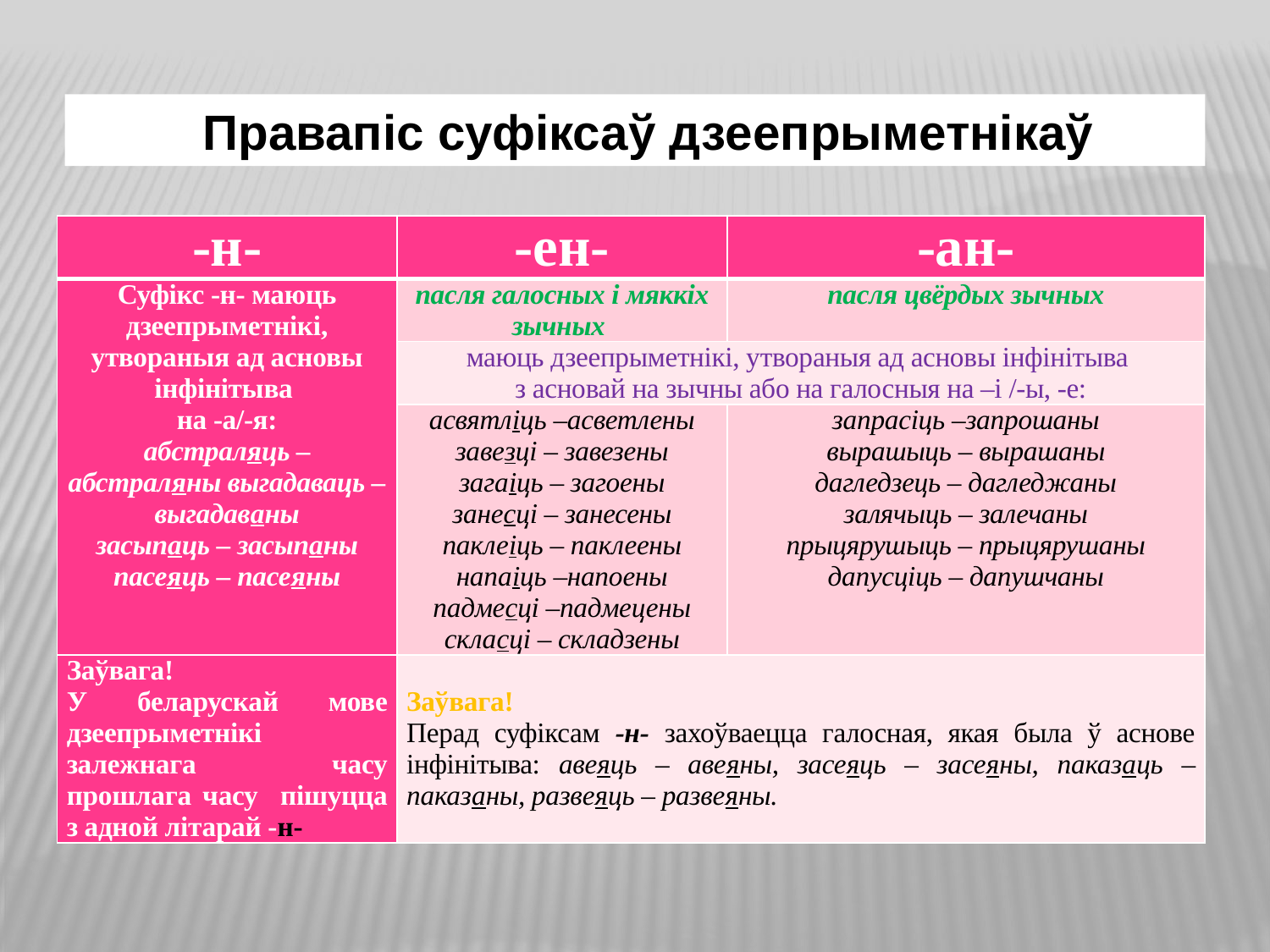

Правапіс суфіксаў дзеепрыметнікаў
| -н- | -ен- | -ан- |
| --- | --- | --- |
| Суфікс -н- маюць дзеепрыметнікі, утвораныя ад асновы інфінітыва на -а/-я: абстраляць – абстраляны выгадаваць – выгадаваны засыпаць – засыпаны пасеяць – пасеяны | пасля галосных і мяккіх зычных | пасля цвёрдых зычных |
|  | маюць дзеепрыметнікі, утвораныя ад асновы інфінітыва з асновай на зычны або на галосныя на –і /-ы, -е: |  |
|  | асвятліць –асветлены завезці – завезены загаіць – загоены занесці – занесены паклеіць – паклеены напаіць –напоены падмесці –падмецены скласці – складзены | запрасіць –запрошаны вырашыць – вырашаны дагледзець – дагледжаны залячыць – залечаны прыцярушыць – прыцярушаны дапусціць – дапушчаны |
| Заўвага! У беларускай мове дзеепрыметнікі залежнага часу прошлага часу пішуцца з адной літарай -н- | Заўвага! Перад суфіксам -н- захоўваецца галосная, якая была ў аснове інфінітыва: авеяць – авеяны, засеяць – засеяны, паказаць – паказаны, развеяць – развеяны. |  |